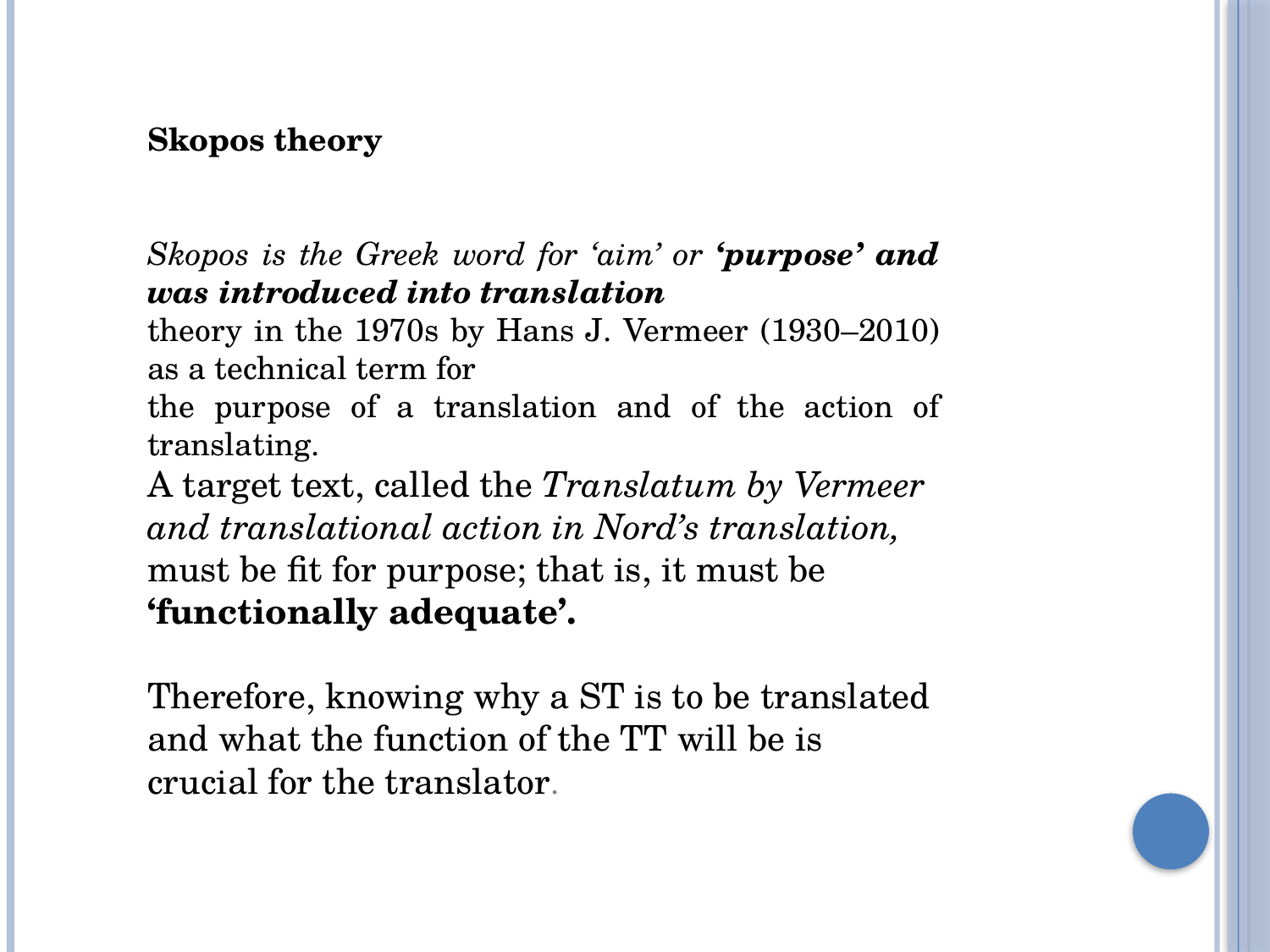

Skopos theory

Skopos is the Greek word for ‘aim’ or ‘purpose’ and was introduced into translation
theory in the 1970s by Hans J. Vermeer (1930–2010) as a technical term for
the purpose of a translation and of the action of translating.

A target text, called the Translatum by Vermeer and translational action in Nord’s translation,
must be fit for purpose; that is, it must be ‘functionally adequate’.

Therefore, knowing why a ST is to be translated and what the function of the TT will be is crucial for the translator.